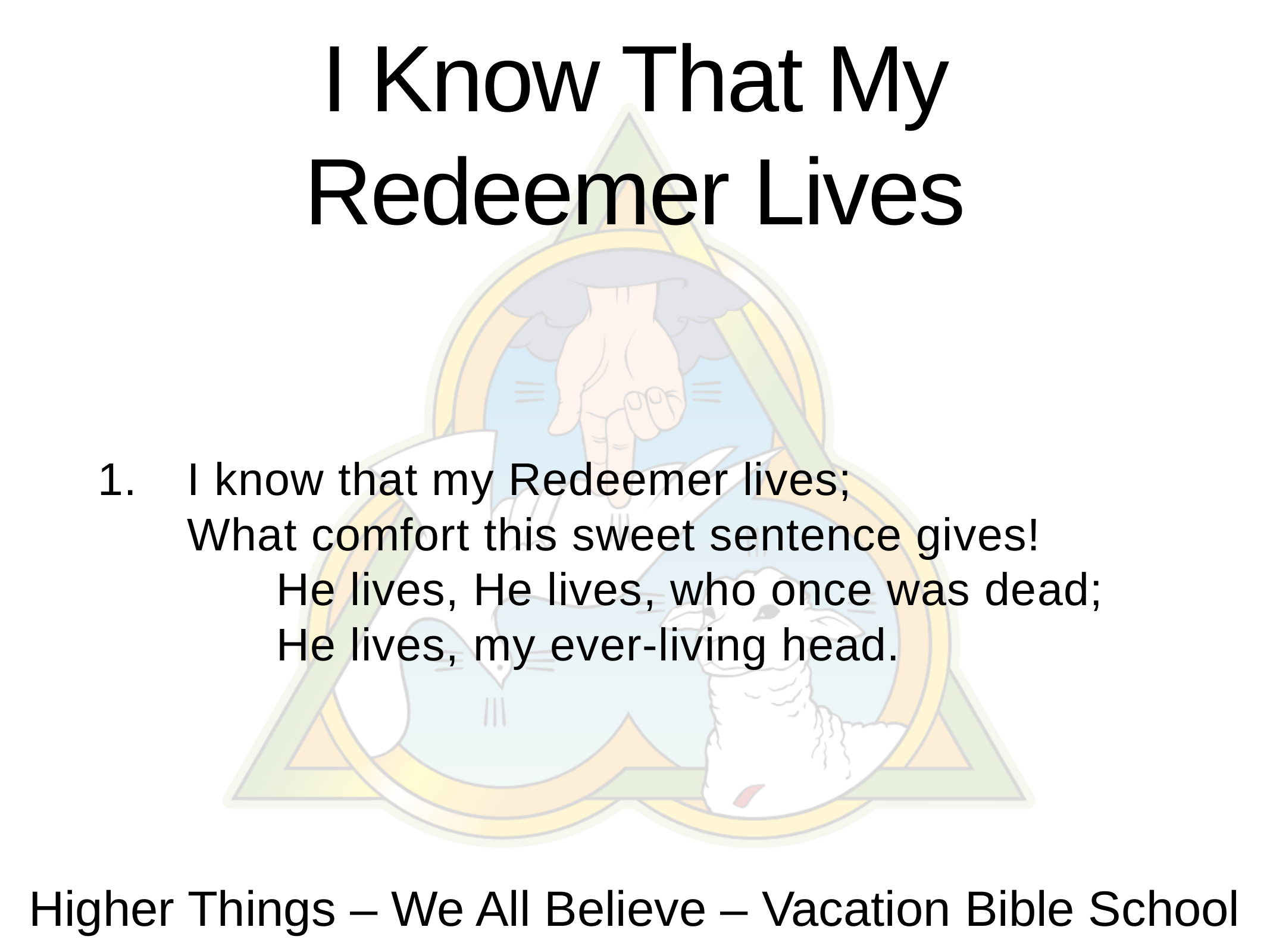

# I Know That My Redeemer Lives
1.	I know that my Redeemer lives;
	What comfort this sweet sentence gives!
		He lives, He lives, who once was dead;
		He lives, my ever-living head.